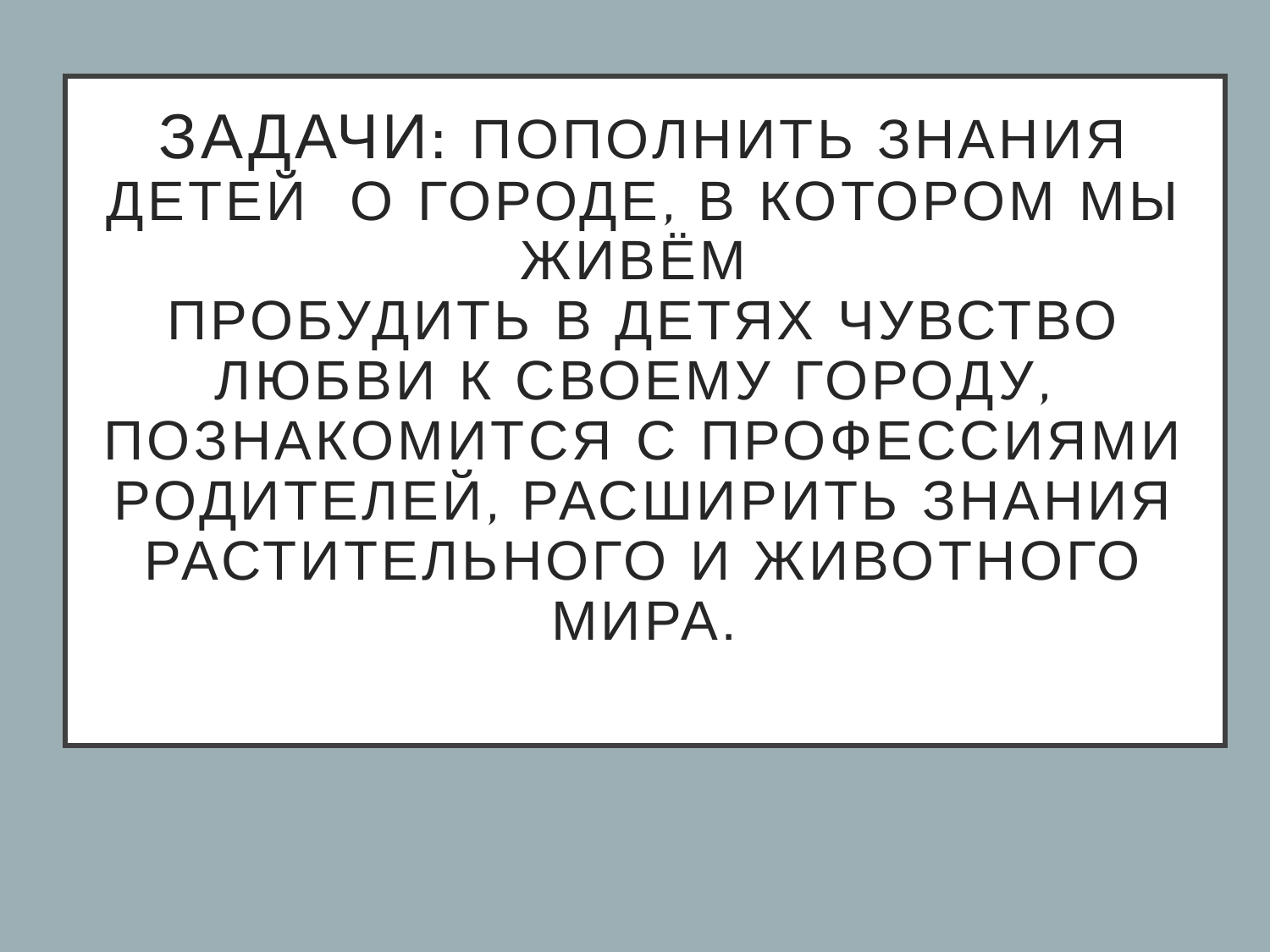

# Задачи: пополнить знания детей  о городе, в котором мы живём пробудить в детях чувство любви к своему городу,  познакомится с профессиями родителей, расширить знания растительного и животного мира.